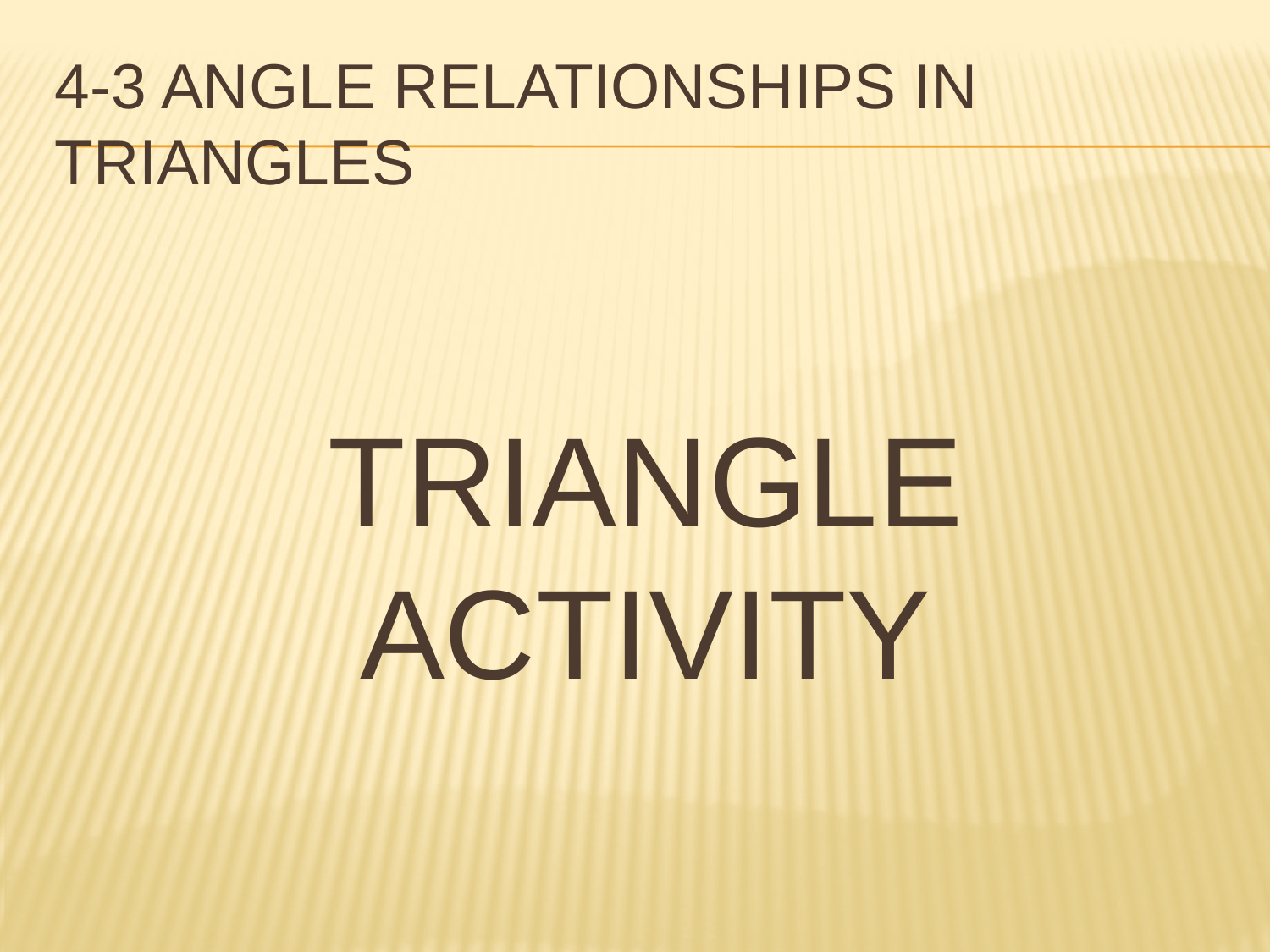

# 4-3 angle relationships in triangles

TRIANGLE ACTIVITY